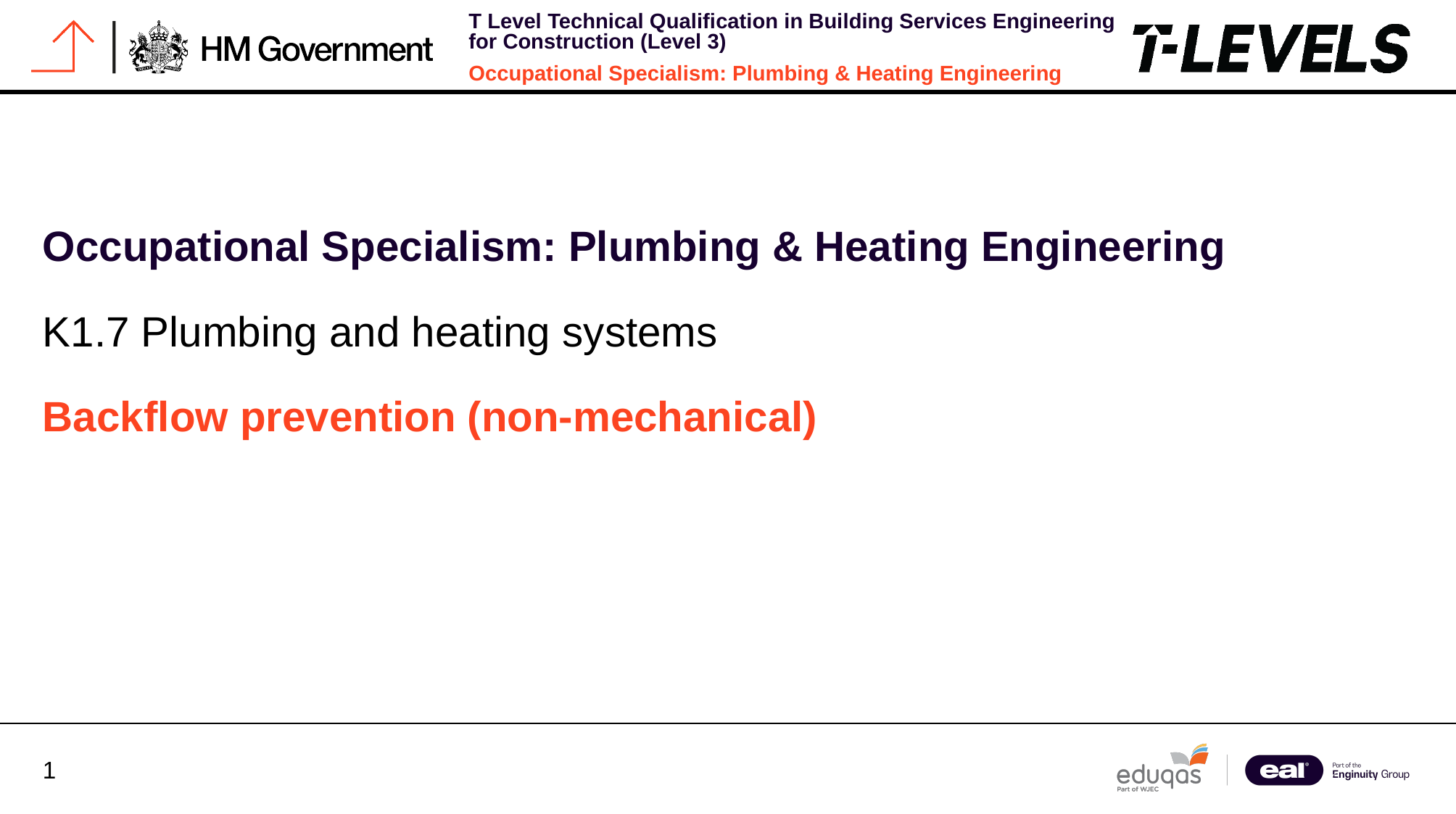

Occupational Specialism: Plumbing & Heating Engineering
K1.7 Plumbing and heating systems
Backflow prevention (non-mechanical)